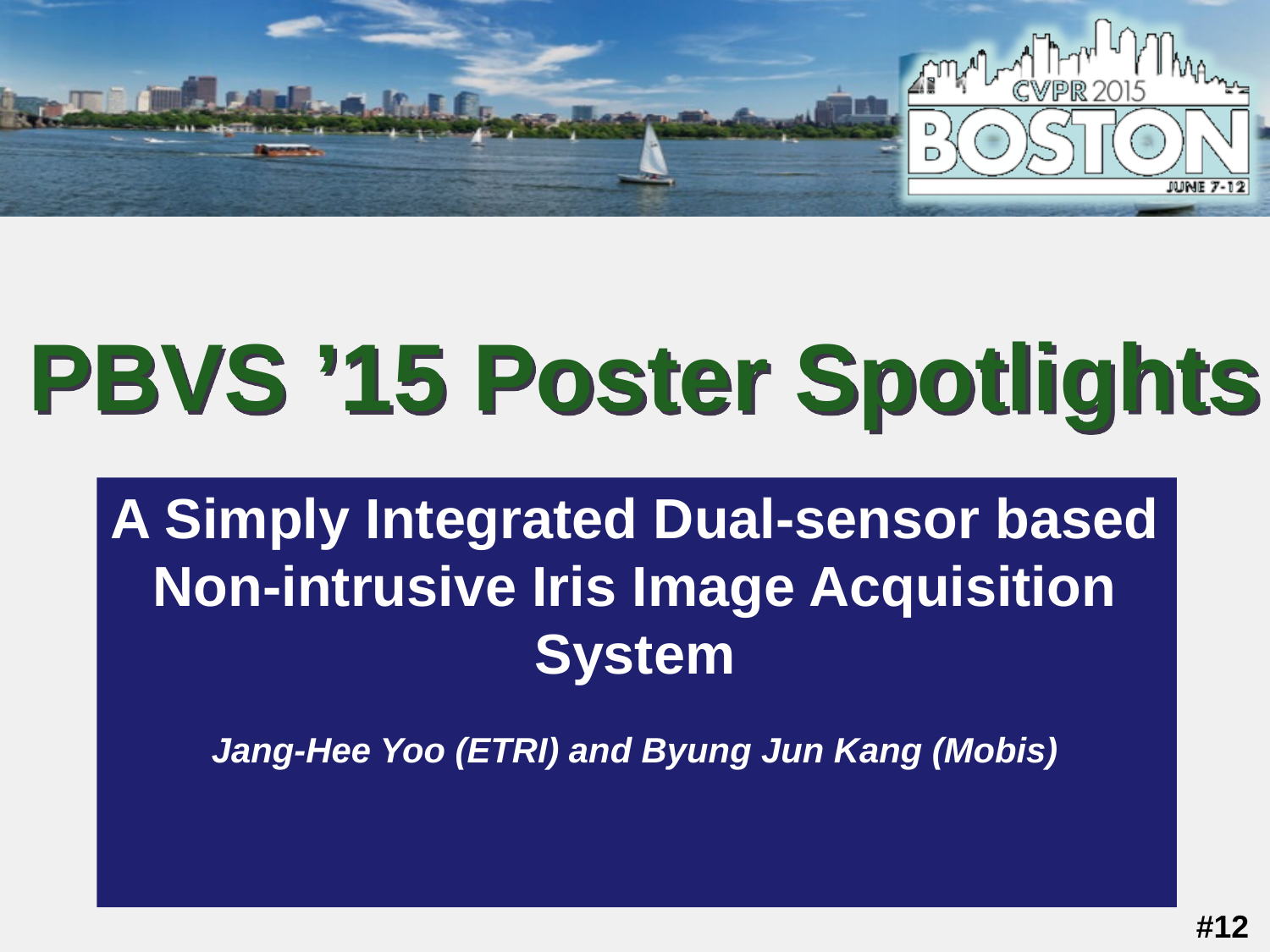

A Simply Integrated Dual-sensor based Non-intrusive Iris Image Acquisition System

Jang-Hee Yoo (ETRI) and Byung Jun Kang (Mobis)
#12